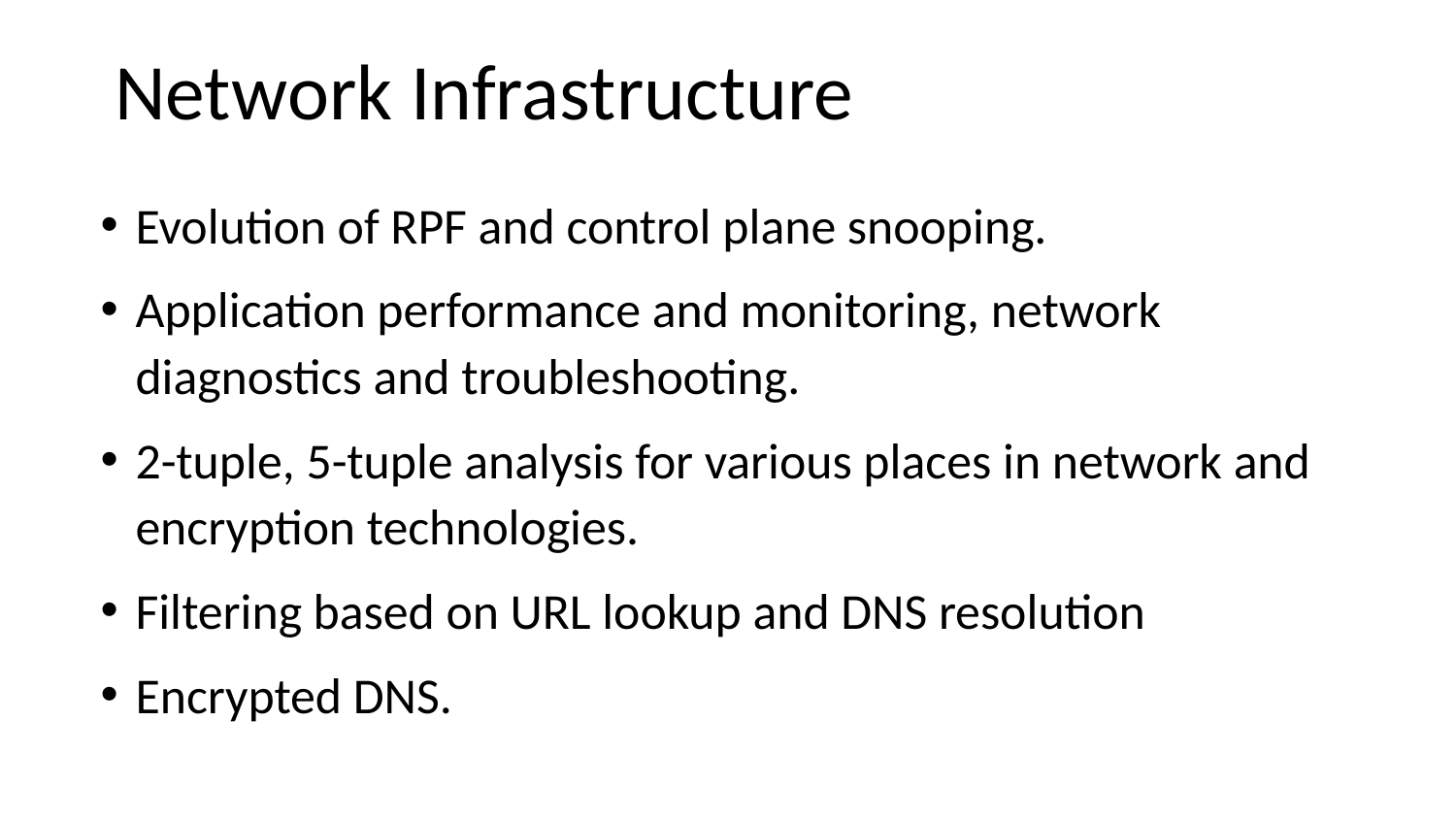

# Network Infrastructure
Evolution of RPF and control plane snooping.
Application performance and monitoring, network diagnostics and troubleshooting.
2-tuple, 5-tuple analysis for various places in network and encryption technologies.
Filtering based on URL lookup and DNS resolution
Encrypted DNS.